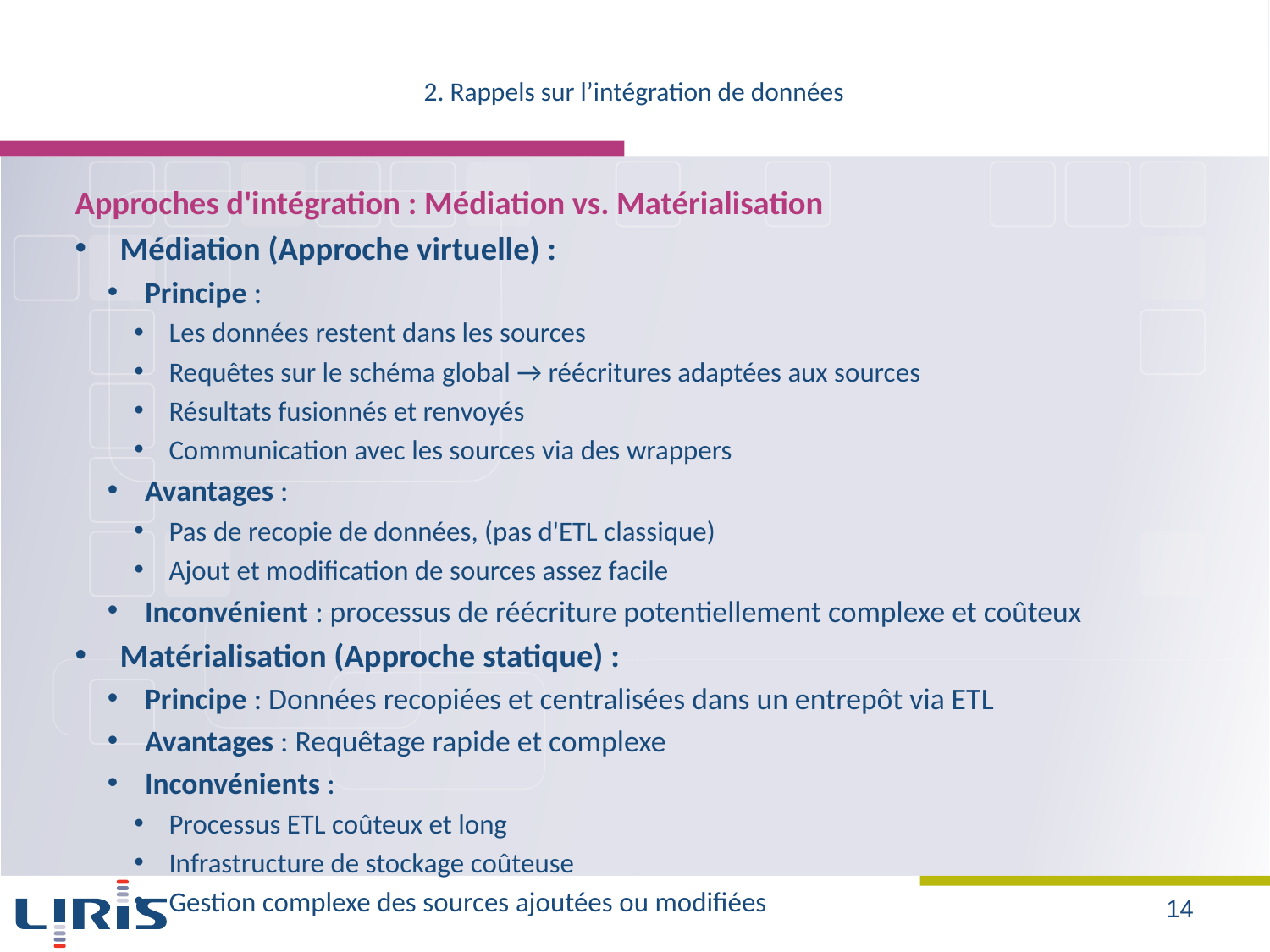

# 2. Rappels sur l’intégration de données
Approches d'intégration : Médiation vs. Matérialisation
Médiation (Approche virtuelle) :
Principe :
Les données restent dans les sources
Requêtes sur le schéma global → réécritures adaptées aux sources
Résultats fusionnés et renvoyés
Communication avec les sources via des wrappers
Avantages :
Pas de recopie de données, (pas d'ETL classique)
Ajout et modification de sources assez facile
Inconvénient : processus de réécriture potentiellement complexe et coûteux
Matérialisation (Approche statique) :
Principe : Données recopiées et centralisées dans un entrepôt via ETL
Avantages : Requêtage rapide et complexe
Inconvénients :
Processus ETL coûteux et long
Infrastructure de stockage coûteuse
Gestion complexe des sources ajoutées ou modifiées
14